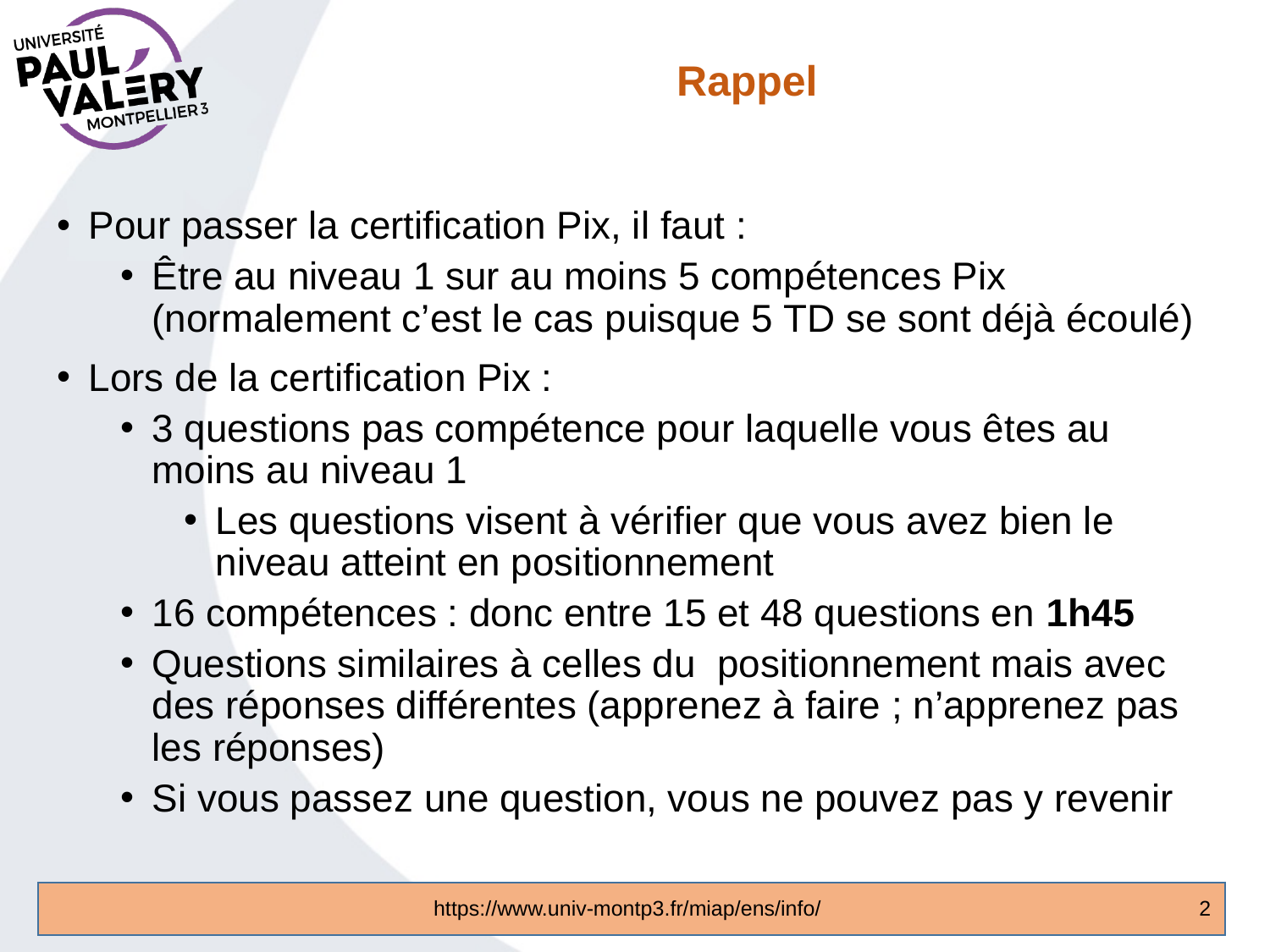

# Rappel
Pour passer la certification Pix, il faut :
Être au niveau 1 sur au moins 5 compétences Pix (normalement c’est le cas puisque 5 TD se sont déjà écoulé)
Lors de la certification Pix :
3 questions pas compétence pour laquelle vous êtes au moins au niveau 1
Les questions visent à vérifier que vous avez bien le niveau atteint en positionnement
16 compétences : donc entre 15 et 48 questions en 1h45
Questions similaires à celles du  positionnement mais avec des réponses différentes (apprenez à faire ; n’apprenez pas les réponses)
Si vous passez une question, vous ne pouvez pas y revenir
https://www.univ-montp3.fr/miap/ens/info/
2